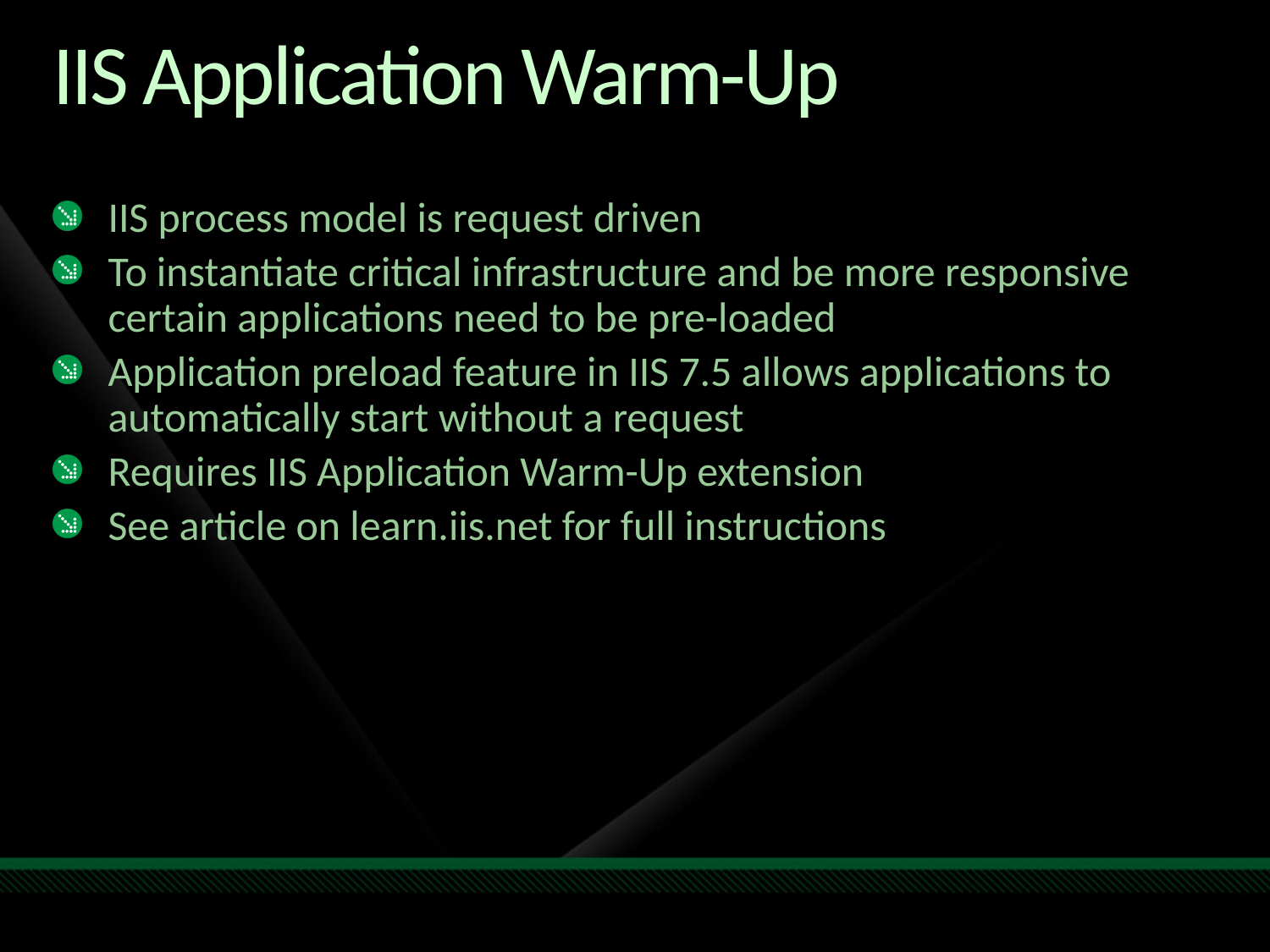

# IIS Application Warm-Up
IIS process model is request driven
To instantiate critical infrastructure and be more responsive certain applications need to be pre-loaded
Application preload feature in IIS 7.5 allows applications to automatically start without a request
Requires IIS Application Warm-Up extension
See article on learn.iis.net for full instructions